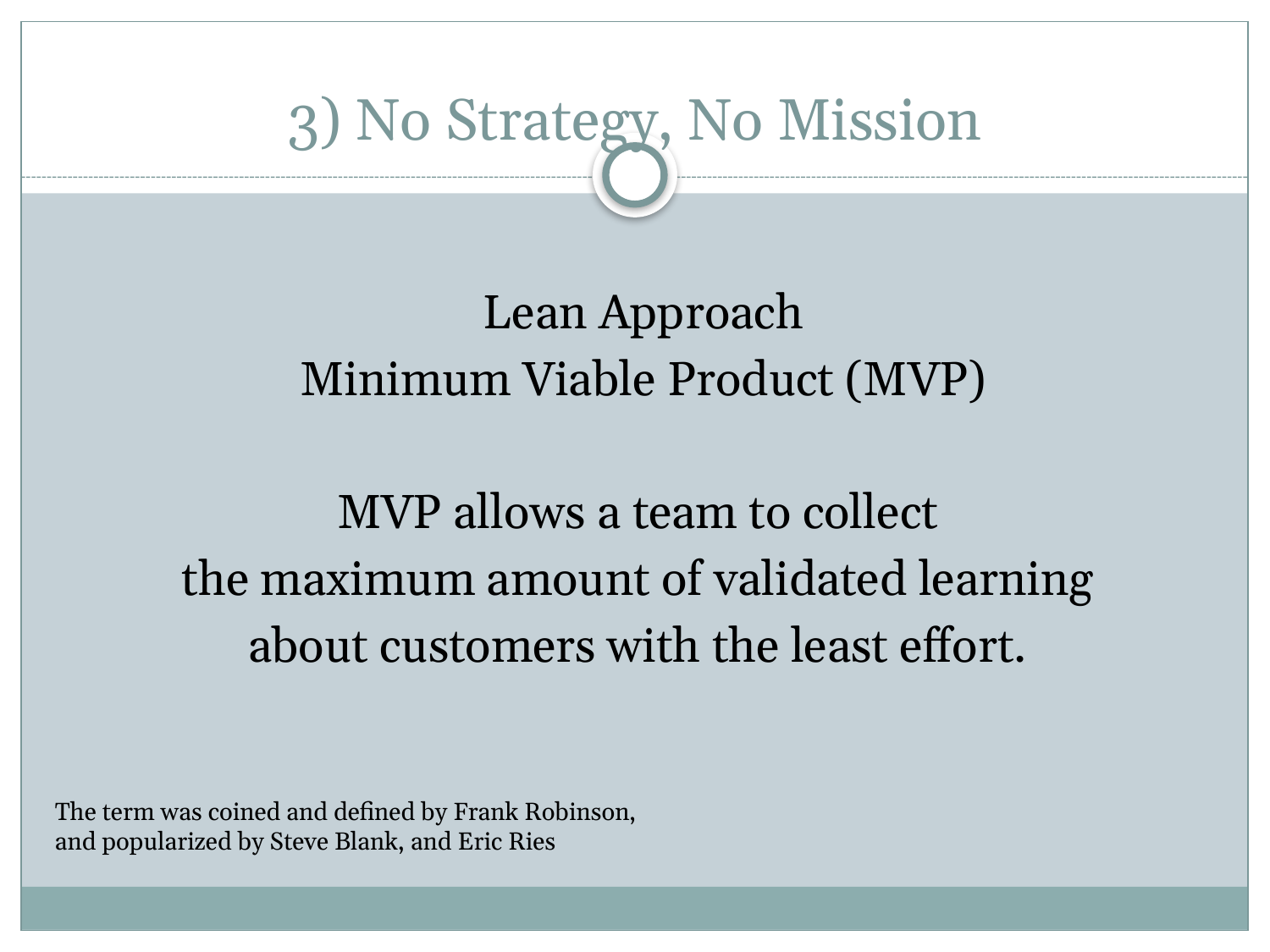

# 3) No Strategy, No Mission
Lean Approach
Minimum Viable Product (MVP)

MVP allows a team to collect
the maximum amount of validated learning
about customers with the least effort.

The term was coined and defined by Frank Robinson, and popularized by Steve Blank, and Eric Ries